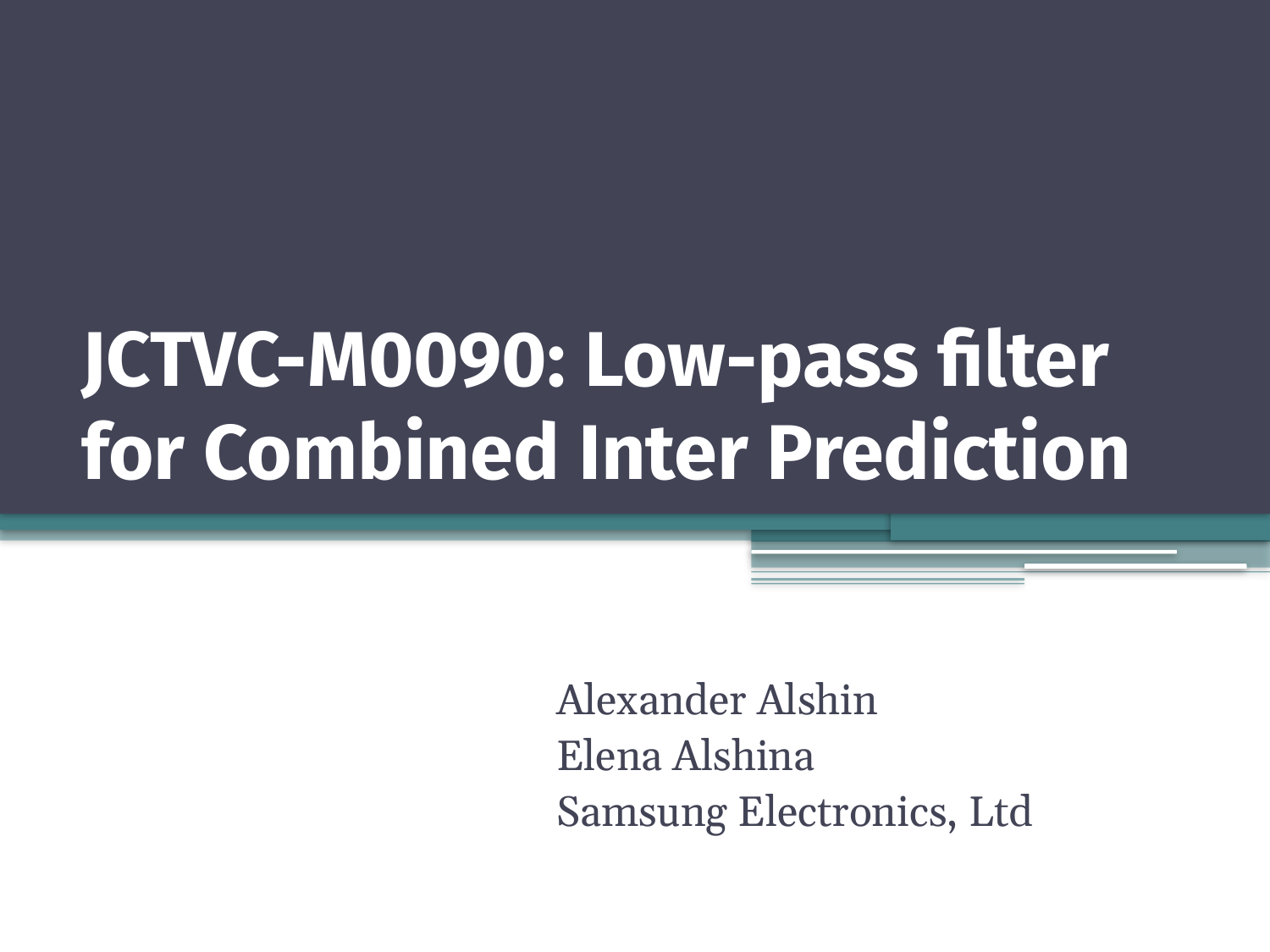

# JCTVC-M0090: Low-pass filter for Combined Inter Prediction
Alexander Alshin
Elena Alshina
Samsung Electronics, Ltd